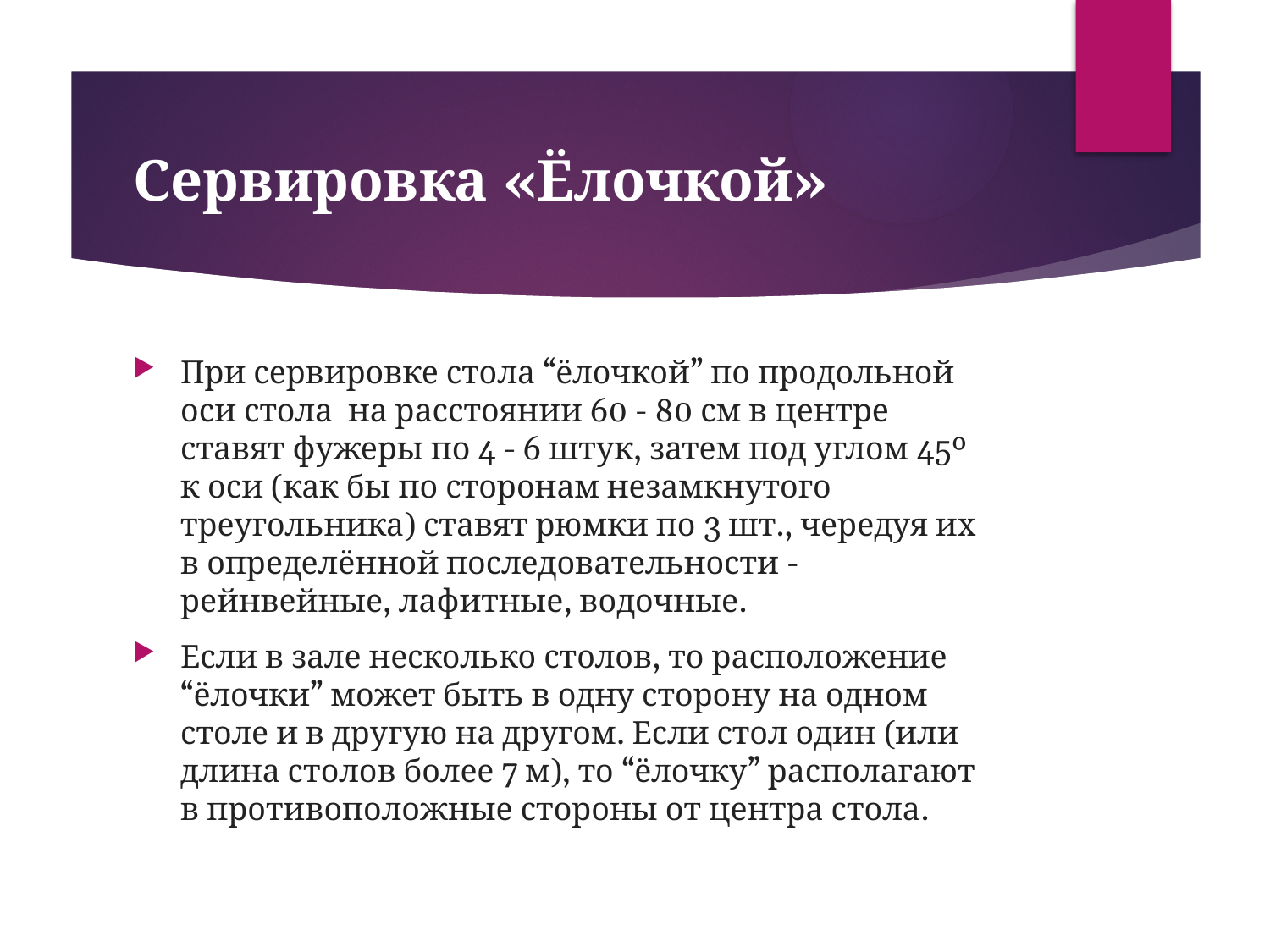

# Сервировка «Ёлочкой»
При сервировке стола “ёлочкой” по продольной оси стола  на расстоянии 60 - 80 см в центре ставят фужеры по 4 - 6 штук, затем под углом 45º к оси (как бы по сторонам незамкнутого треугольника) ставят рюмки по 3 шт., чередуя их в определённой последовательности - рейнвейные, лафитные, водочные.
Если в зале несколько столов, то расположение “ёлочки” может быть в одну сторону на одном столе и в другую на другом. Если стол один (или длина столов более 7 м), то “ёлочку” располагают в противоположные стороны от центра стола.